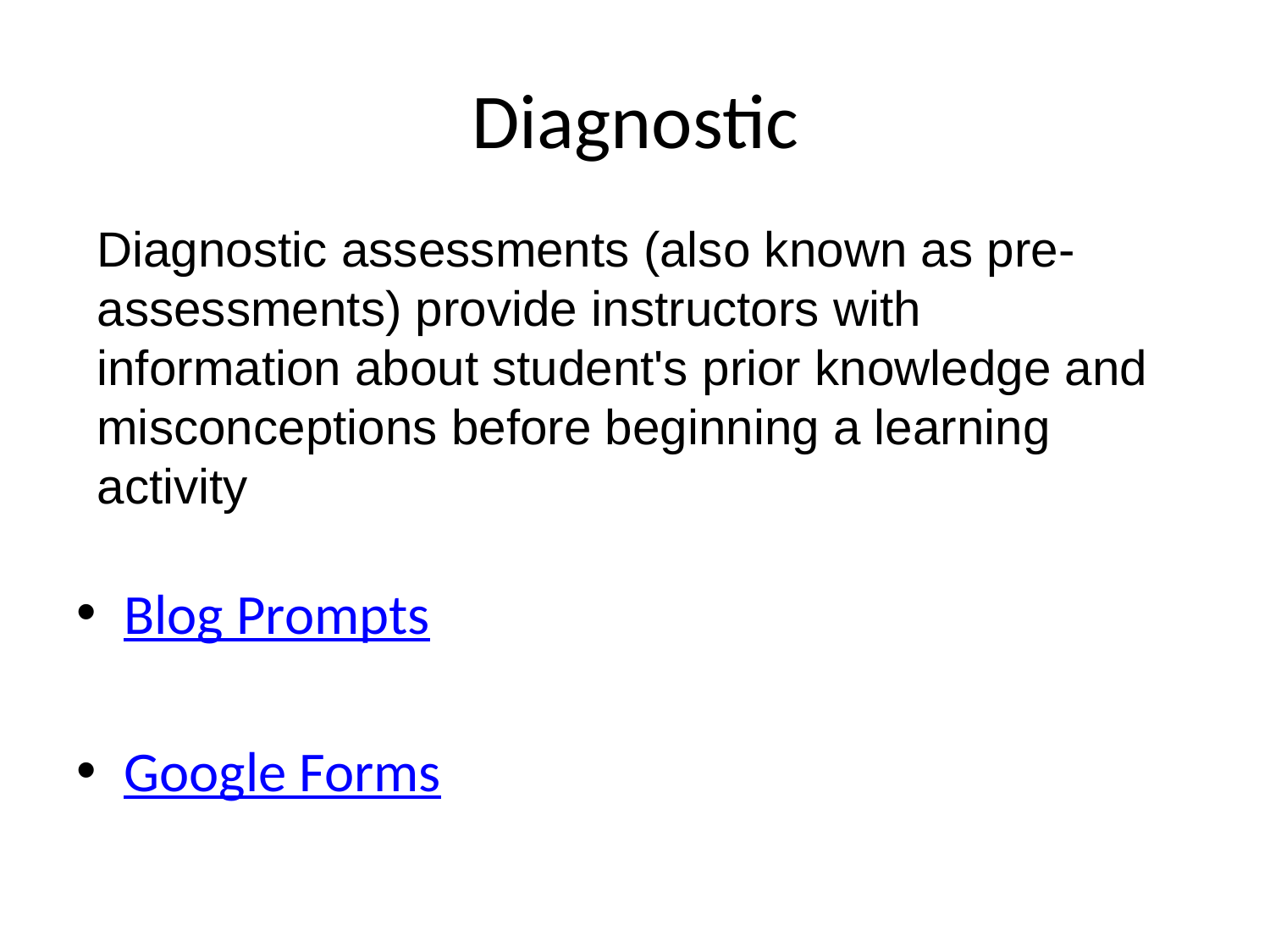

# Diagnostic
Diagnostic assessments (also known as pre-assessments) provide instructors with information about student's prior knowledge and misconceptions before beginning a learning activity

Blog Prompts

Google Forms